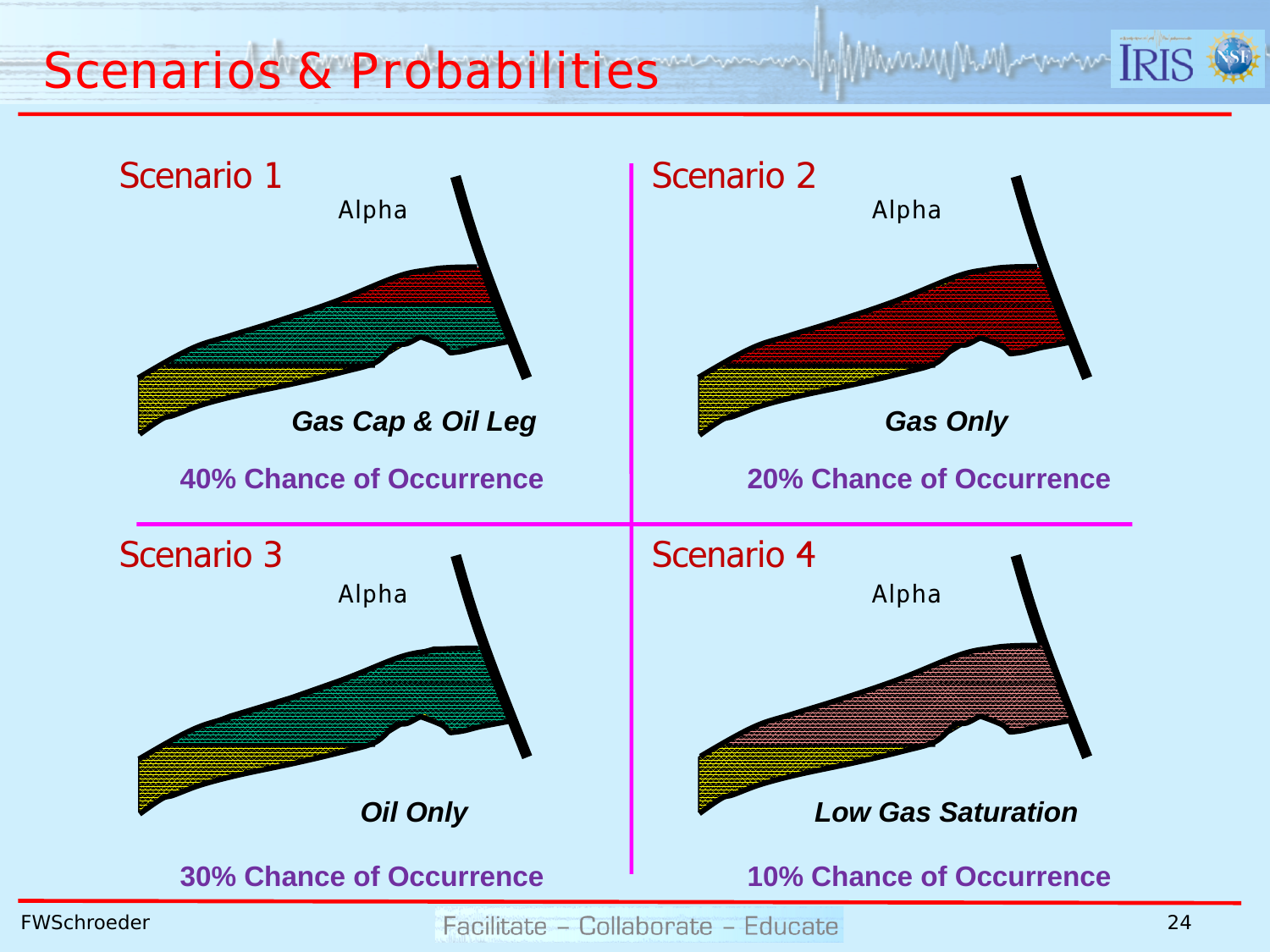

# Scenarios & Probabilities
Scenario 1
Scenario 2

Alpha
Alpha

Gas Cap & Oil Leg
Gas Only
40% Chance of Occurrence
20% Chance of Occurrence

Scenario 3
Scenario 4

Alpha
Alpha

Oil Only
Low Gas Saturation
30% Chance of Occurrence
10% Chance of Occurrence